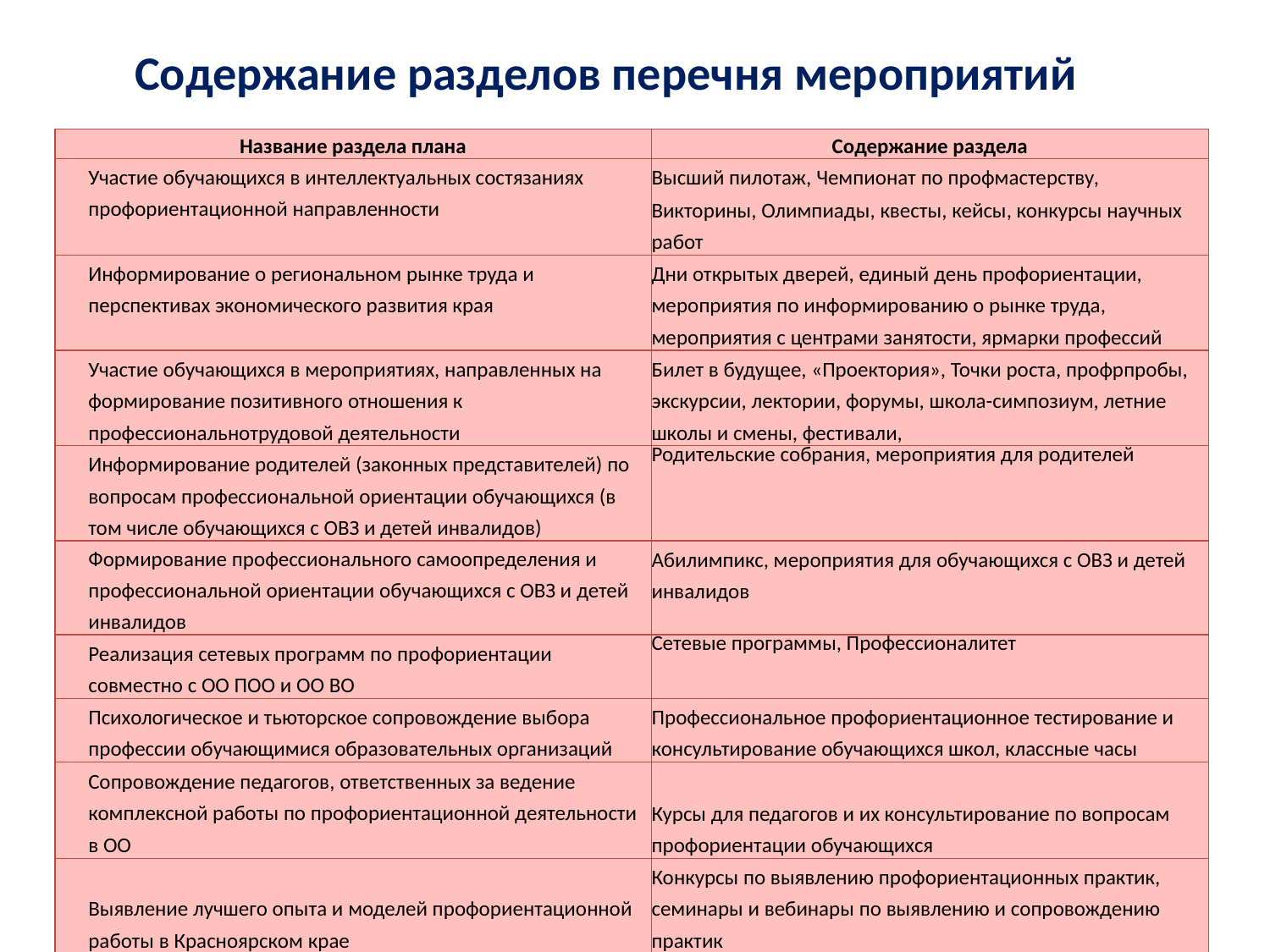

Содержание разделов перечня мероприятий
| Название раздела плана | Содержание раздела |
| --- | --- |
| Участие обучающихся в интеллектуальных состязаниях профориентационной направленности | Высший пилотаж, Чемпионат по профмастерству, Викторины, Олимпиады, квесты, кейсы, конкурсы научных работ |
| Информирование о региональном рынке труда и перспективах экономического развития края | Дни открытых дверей, единый день профориентации, мероприятия по информированию о рынке труда, мероприятия с центрами занятости, ярмарки профессий |
| Участие обучающихся в мероприятиях, направленных на формирование позитивного отношения к профессиональнотрудовой деятельности | Билет в будущее, «Проектория», Точки роста, профрпробы, экскурсии, лектории, форумы, школа-симпозиум, летние школы и смены, фестивали, |
| Информирование родителей (законных представителей) по вопросам профессиональной ориентации обучающихся (в том числе обучающихся с ОВЗ и детей инвалидов) | Родительские собрания, мероприятия для родителей |
| Формирование профессионального самоопределения и профессиональной ориентации обучающихся с ОВЗ и детей инвалидов | Абилимпикс, мероприятия для обучающихся с ОВЗ и детей инвалидов |
| Реализация сетевых программ по профориентации совместно с ОО ПОО и ОО ВО | Сетевые программы, Профессионалитет |
| Психологическое и тьюторское сопровождение выбора профессии обучающимися образовательных организаций | Профессиональное профориентационное тестирование и консультирование обучающихся школ, классные часы |
| Сопровождение педагогов, ответственных за ведение комплексной работы по профориентационной деятельности в ОО | Курсы для педагогов и их консультирование по вопросам профориентации обучающихся |
| Выявление лучшего опыта и моделей профориентационной работы в Красноярском крае | Конкурсы по выявлению профориентационных практик, семинары и вебинары по выявлению и сопровождению практик |